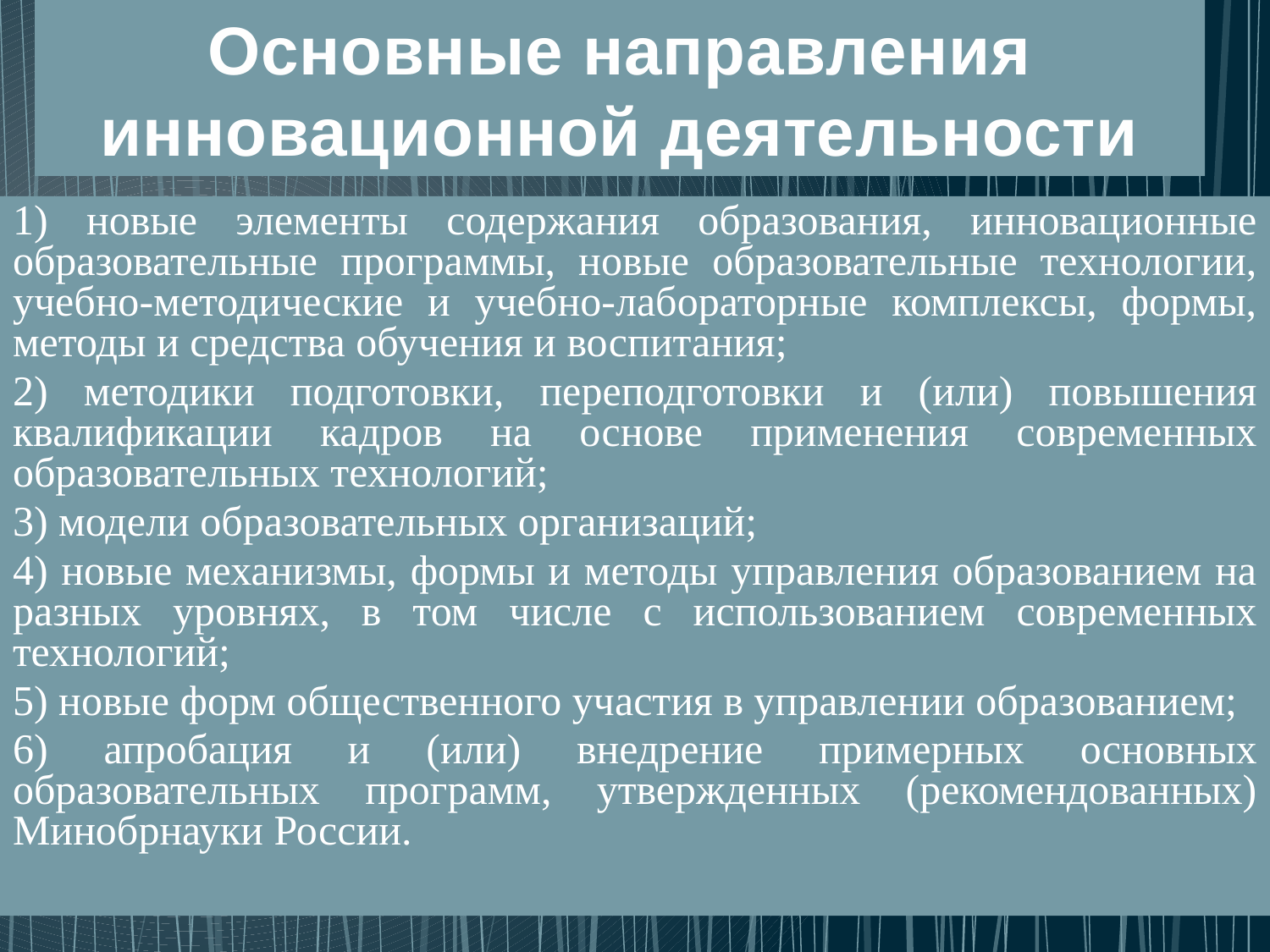

# Основные направления инновационной деятельности
1) новые элементы содержания образования, инновационные образовательные программы, новые образовательные технологии, учебно-методические и учебно-лабораторные комплексы, формы, методы и средства обучения и воспитания;
2) методики подготовки, переподготовки и (или) повышения квалификации кадров на основе применения современных образовательных технологий;
3) модели образовательных организаций;
4) новые механизмы, формы и методы управления образованием на разных уровнях, в том числе с использованием современных технологий;
5) новые форм общественного участия в управлении образованием;
6) апробация и (или) внедрение примерных основных образовательных программ, утвержденных (рекомендованных) Минобрнауки России.